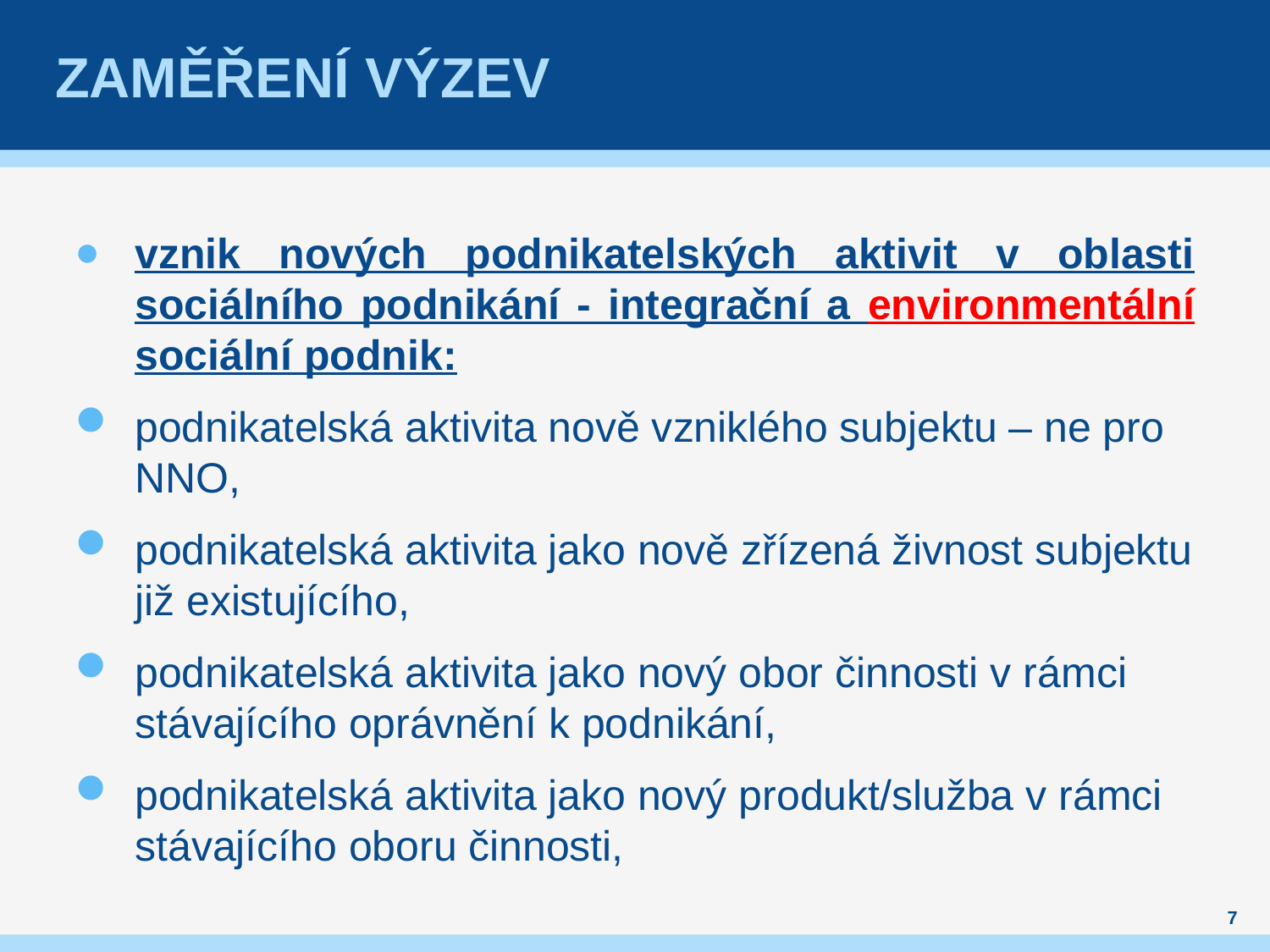

# Zaměření výzev
vznik nových podnikatelských aktivit v oblasti sociálního podnikání - integrační a environmentální sociální podnik:
podnikatelská aktivita nově vzniklého subjektu – ne pro NNO,
podnikatelská aktivita jako nově zřízená živnost subjektu již existujícího,
podnikatelská aktivita jako nový obor činnosti v rámci stávajícího oprávnění k podnikání,
podnikatelská aktivita jako nový produkt/služba v rámci stávajícího oboru činnosti,
7